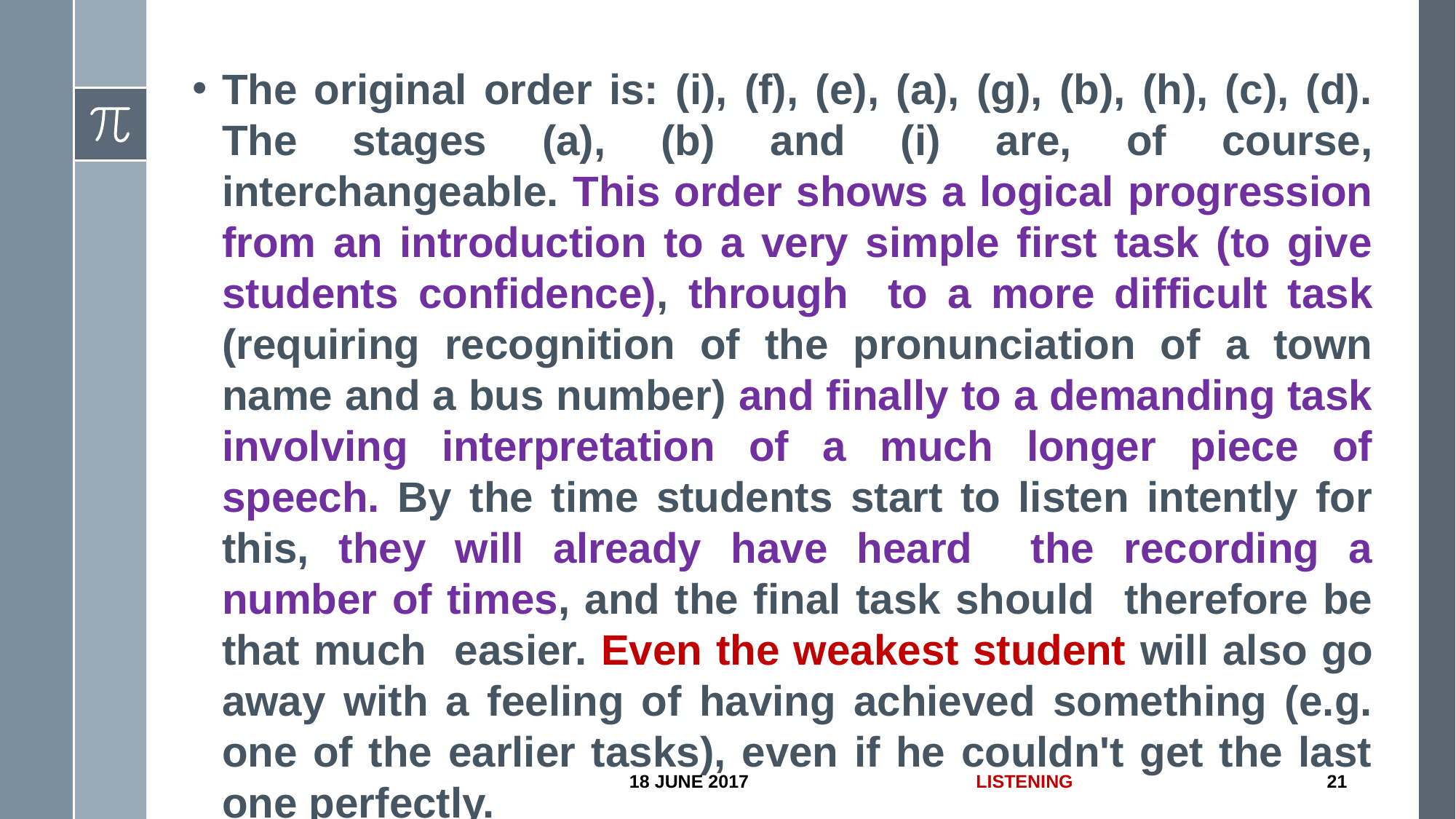

The original order is: (i), (f), (e), (a), (g), (b), (h), (c), (d). The stages (a), (b) and (i) are, of course, interchangeable. This order shows a logical progression from an introduction to a very simple first task (to give students confidence), through  to a more difficult task (requiring recognition of the pronunciation of a town name and a bus number) and finally to a demanding task involving interpretation of a much longer piece of speech. By the time students start to listen intently for this, they will already have heard  the recording a number of times, and the final task should  therefore be that much  easier. Even the weakest student will also go away with a feeling of having achieved something (e.g. one of the earlier tasks), even if he couldn't get the last one perfectly.
18 June 2017
Listening
21